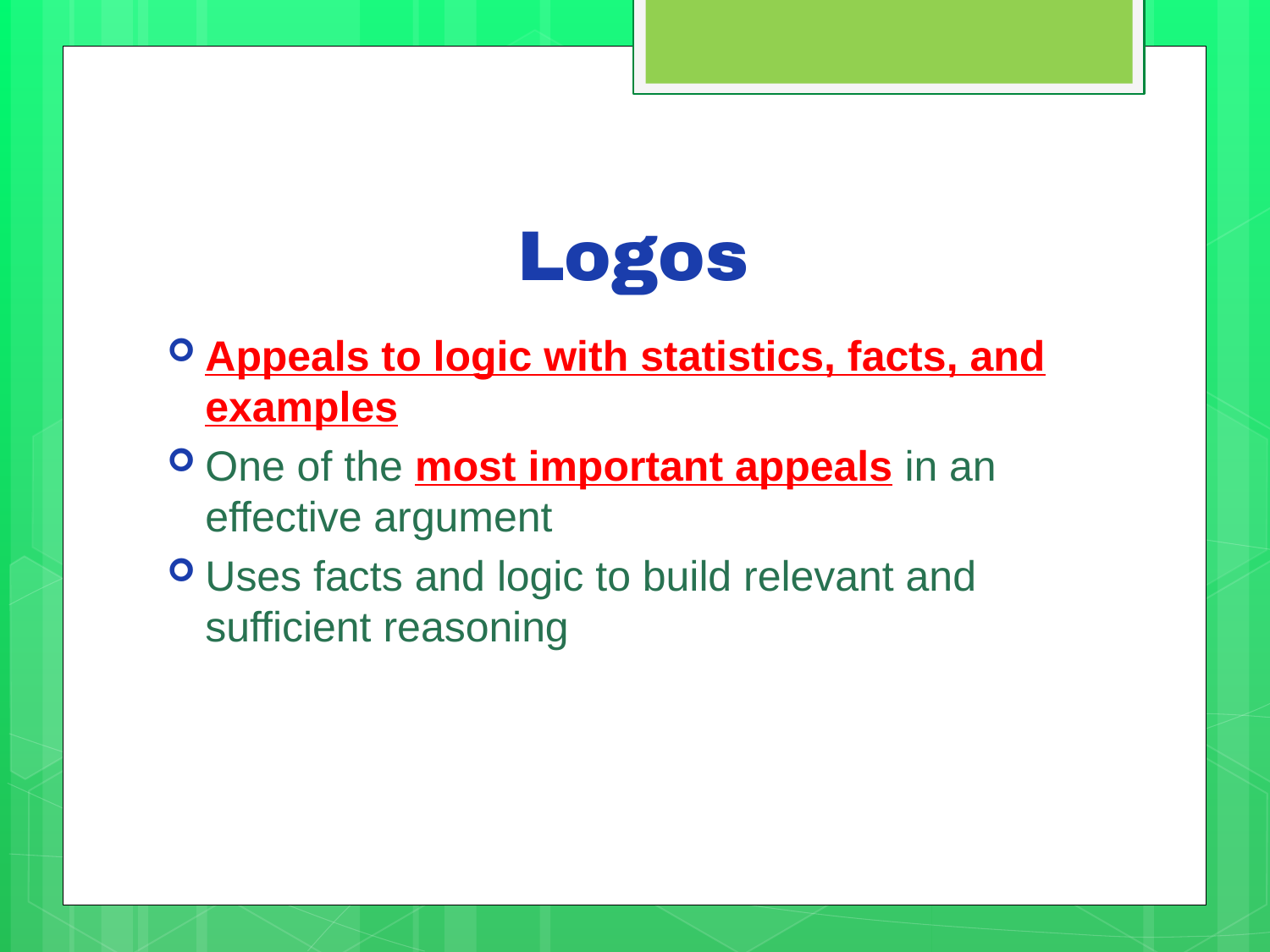

# Logos
Appeals to logic with statistics, facts, and examples
One of the most important appeals in an effective argument
Uses facts and logic to build relevant and sufficient reasoning